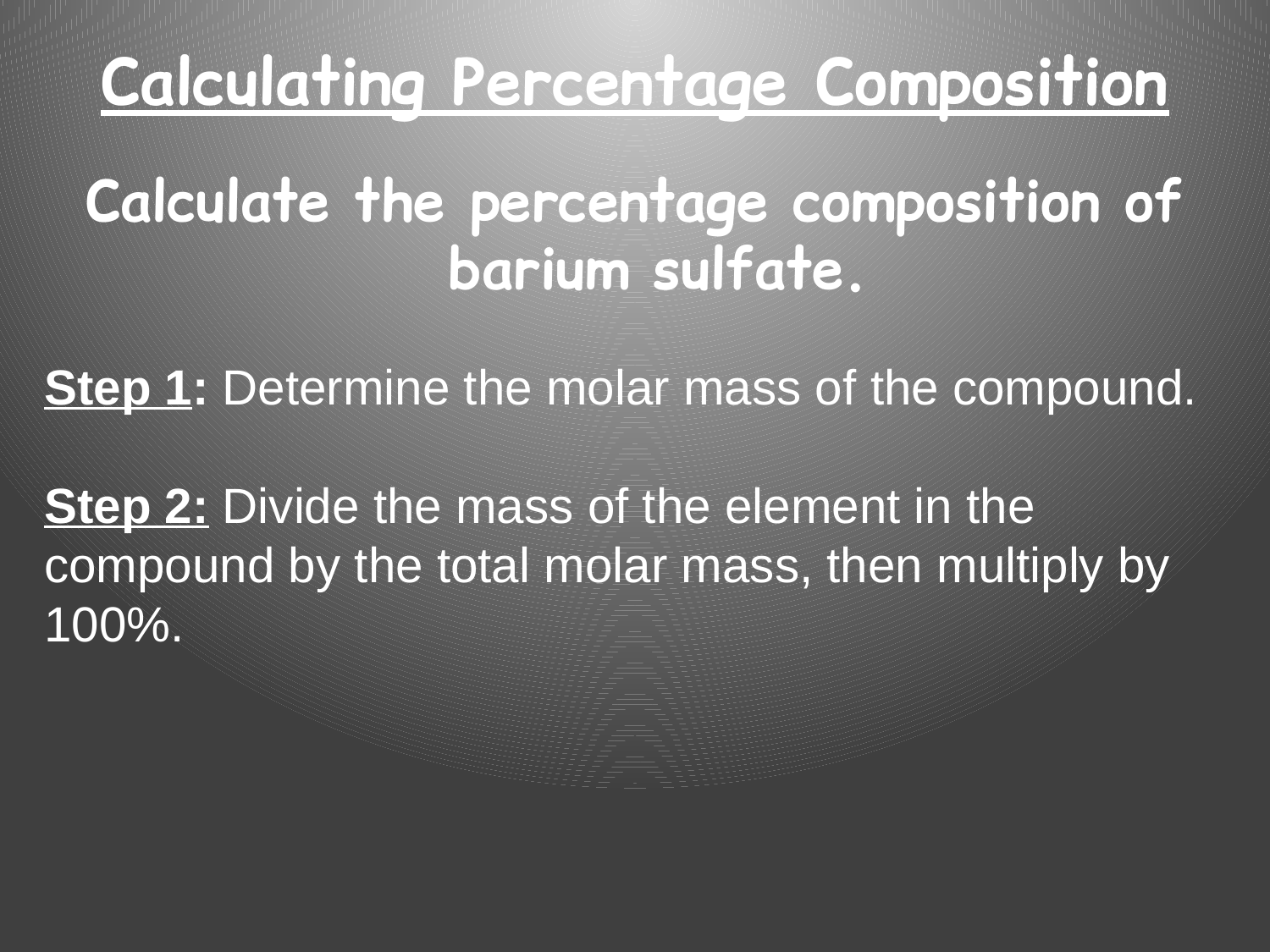

# Calculating Percentage Composition
Calculate the percentage composition of barium sulfate.
Step 1: Determine the molar mass of the compound.

Step 2: Divide the mass of the element in the compound by the total molar mass, then multiply by 100%.